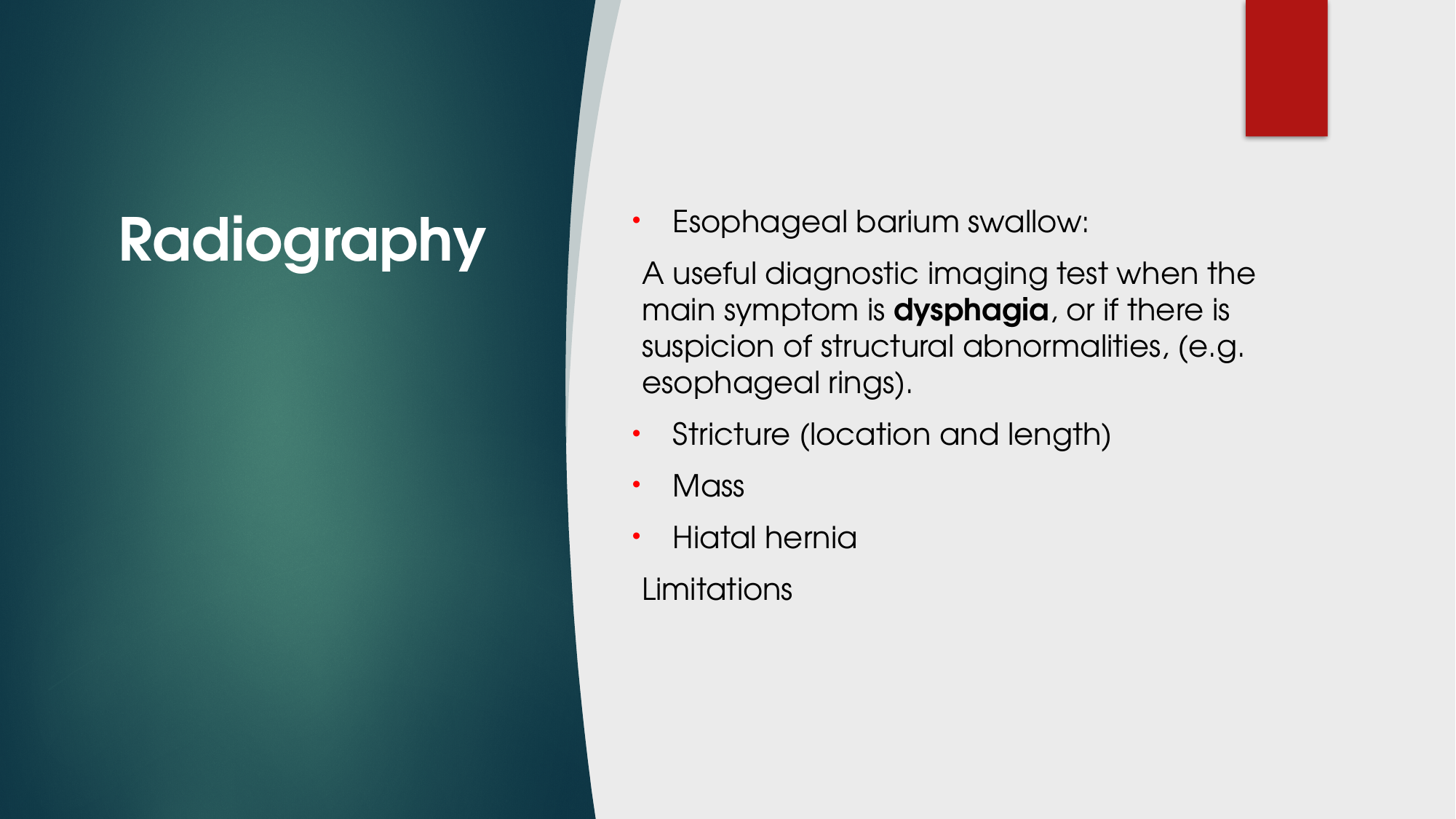

# Radiography
Esophageal barium swallow:
A useful diagnostic imaging test when the main symptom is dysphagia, or if there is suspicion of structural abnormalities, (e.g. esophageal rings).
Stricture (location and length)
Mass
Hiatal hernia
Limitations